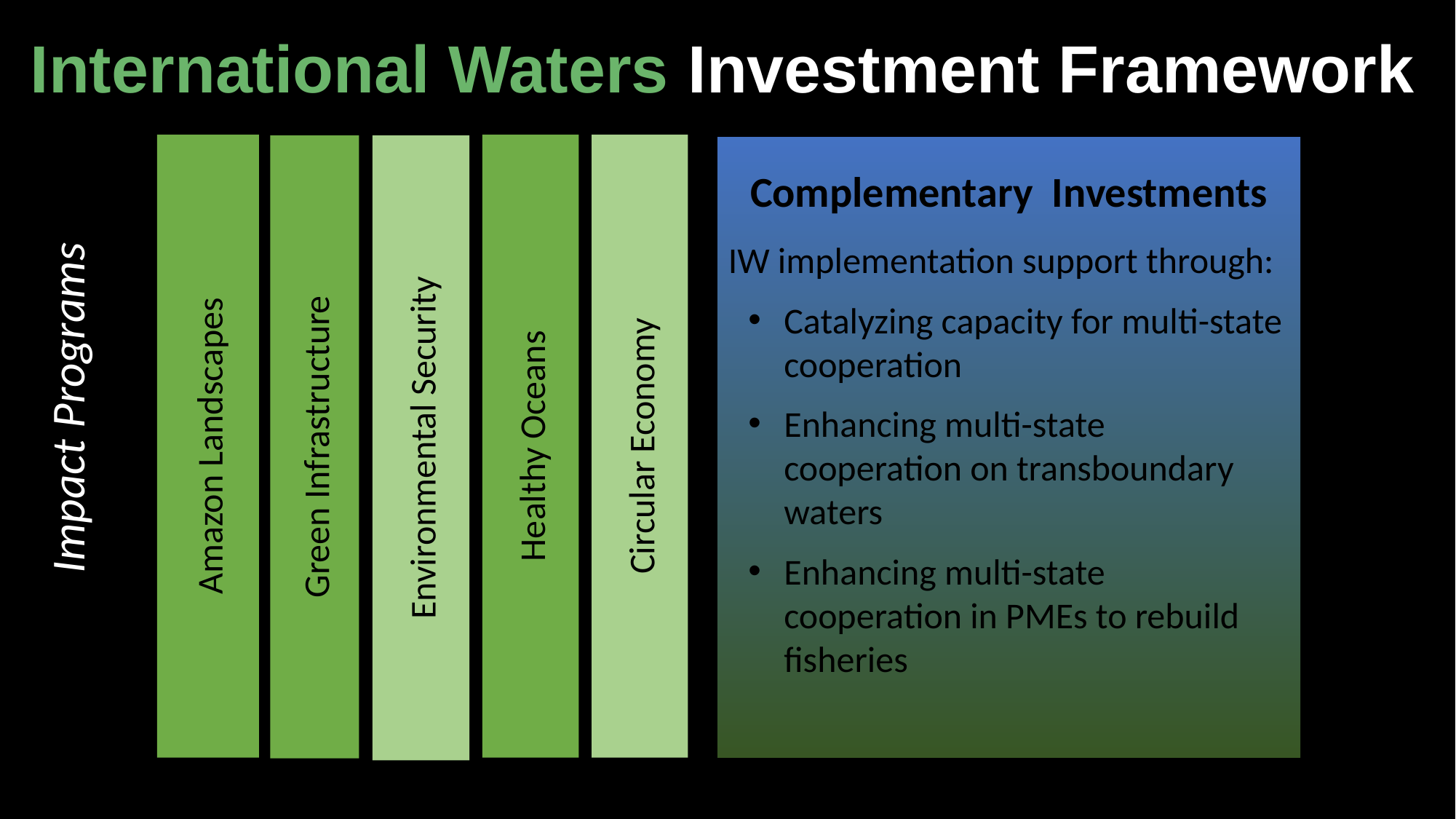

International Waters Investment Framework
Amazon Landscapes
Healthy Oceans
Circular Economy
Environmental Security
Green Infrastructure
Complementary  Investments
IW implementation support through:
Catalyzing capacity for multi-state cooperation
Enhancing multi-state cooperation on transboundary waters
Enhancing multi-state cooperation in PMEs to rebuild fisheries

 Impact Programs